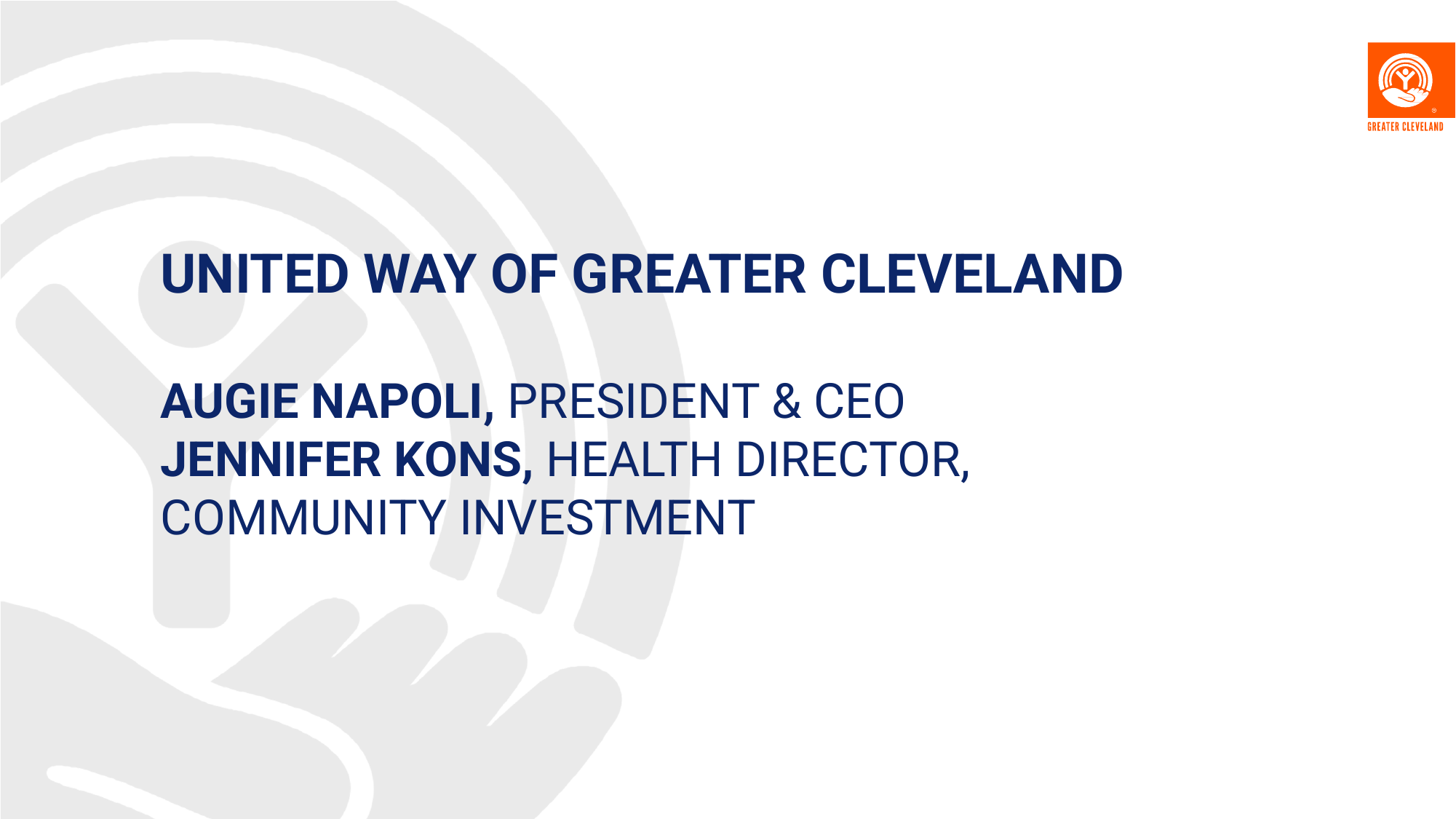

# United Way of Greater Cleveland Augie Napoli, President & CEO Jennifer Kons, Health director, Community Investment